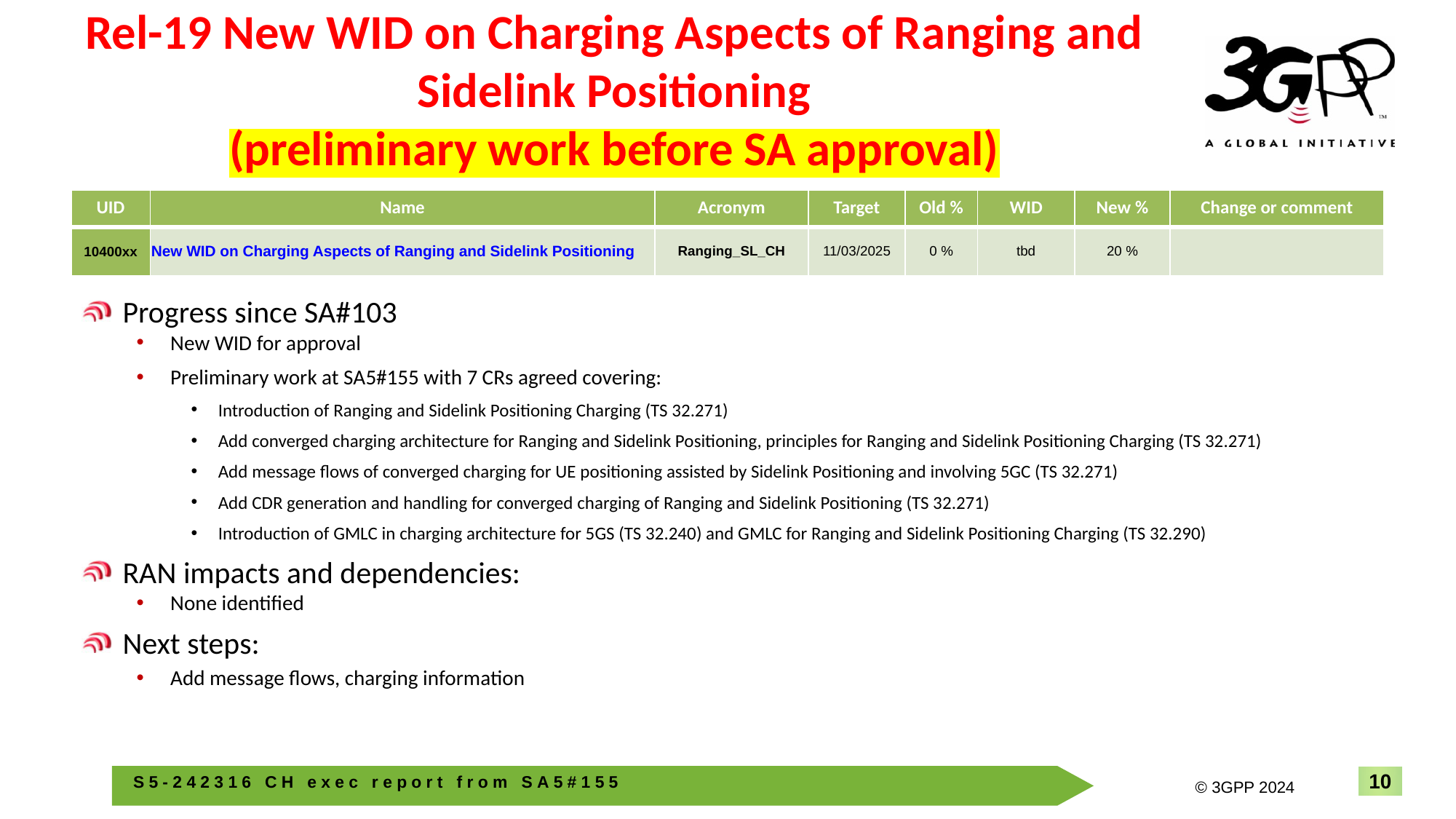

# Rel-19 New WID on Charging Aspects of Ranging and Sidelink Positioning (preliminary work before SA approval)
| UID | Name | Acronym | Target | Old % | WID | New % | Change or comment |
| --- | --- | --- | --- | --- | --- | --- | --- |
| 10400xx | New WID on Charging Aspects of Ranging and Sidelink Positioning | Ranging\_SL\_CH | 11/03/2025 | 0 % | tbd | 20 % |  |
Progress since SA#103
New WID for approval
Preliminary work at SA5#155 with 7 CRs agreed covering:
Introduction of Ranging and Sidelink Positioning Charging (TS 32.271)
Add converged charging architecture for Ranging and Sidelink Positioning, principles for Ranging and Sidelink Positioning Charging (TS 32.271)
Add message flows of converged charging for UE positioning assisted by Sidelink Positioning and involving 5GC (TS 32.271)
Add CDR generation and handling for converged charging of Ranging and Sidelink Positioning (TS 32.271)
Introduction of GMLC in charging architecture for 5GS (TS 32.240) and GMLC for Ranging and Sidelink Positioning Charging (TS 32.290)
RAN impacts and dependencies:
None identified
Next steps:
Add message flows, charging information